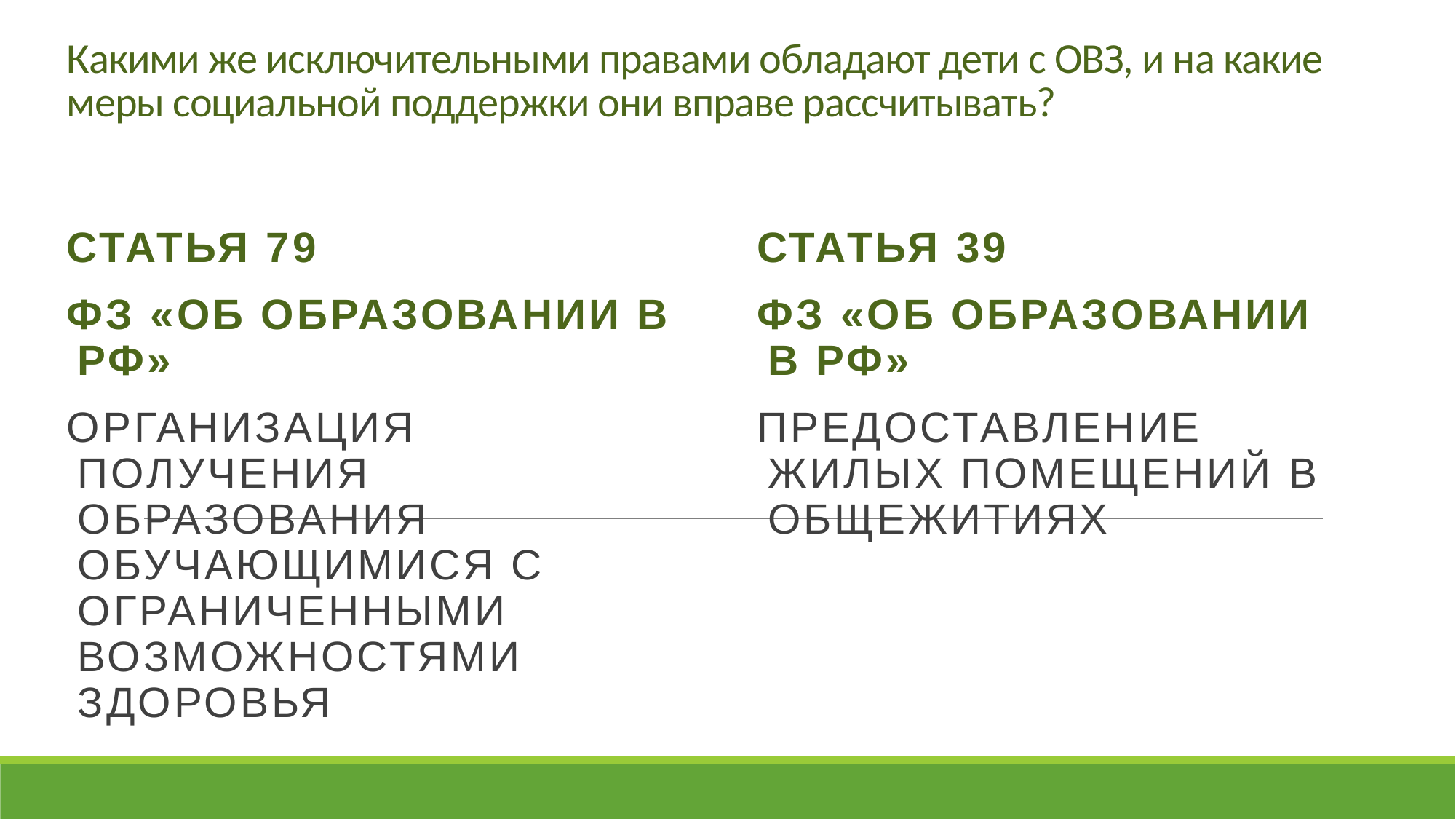

Какими же исключительными правами обладают дети с ОВЗ, и на какие меры социальной поддержки они вправе рассчитывать?
Статья 79
ФЗ «Об образовании в РФ»
Организация получения образования обучающимися с ограниченными возможностями здоровья
Статья 39
ФЗ «Об образовании в РФ»
Предоставление жилых помещений в общежитиях